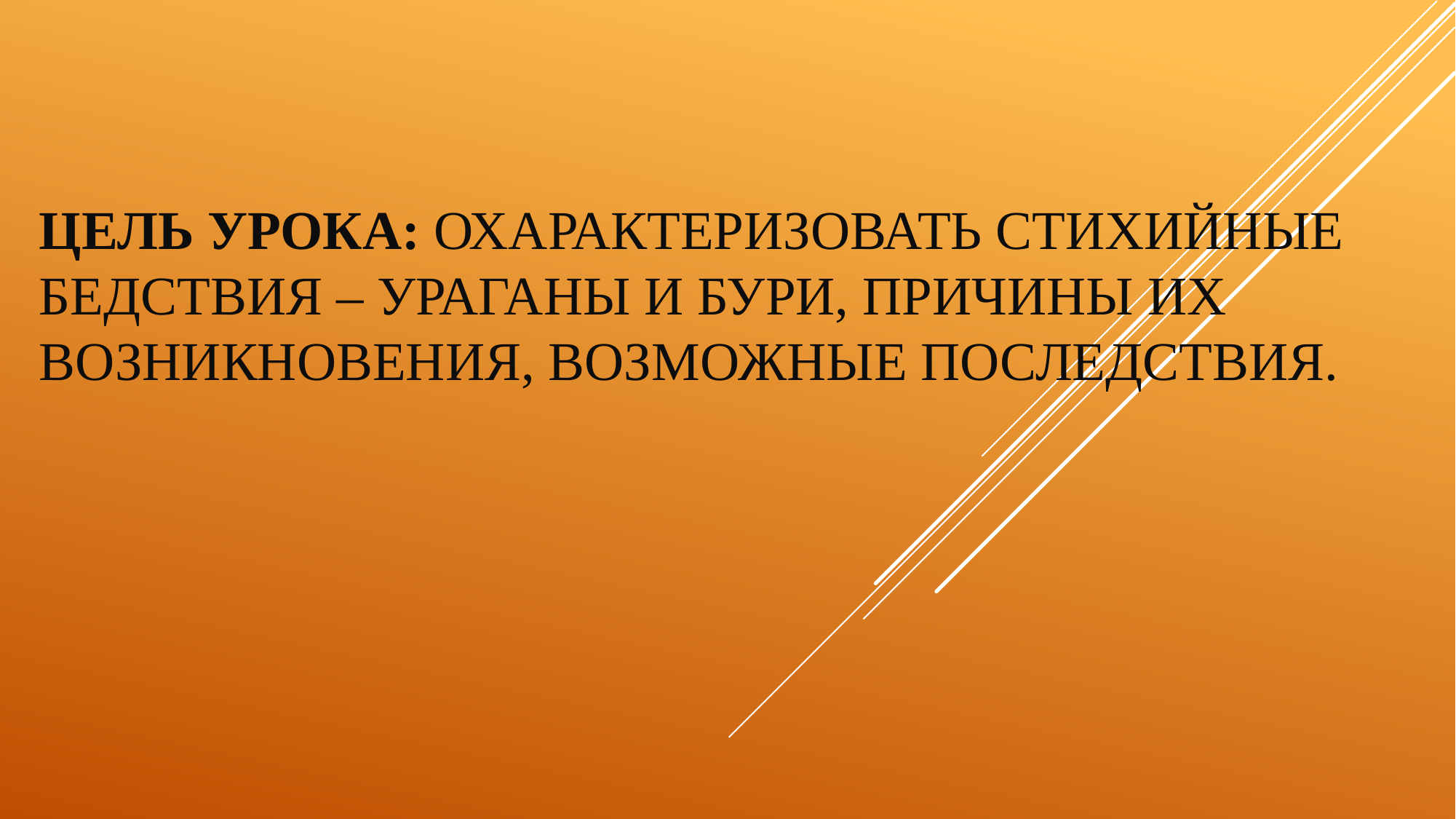

Цель урока: охарактеризовать стихийные бедствия – ураганы и бури, причины их возникновения, возможные последствия.